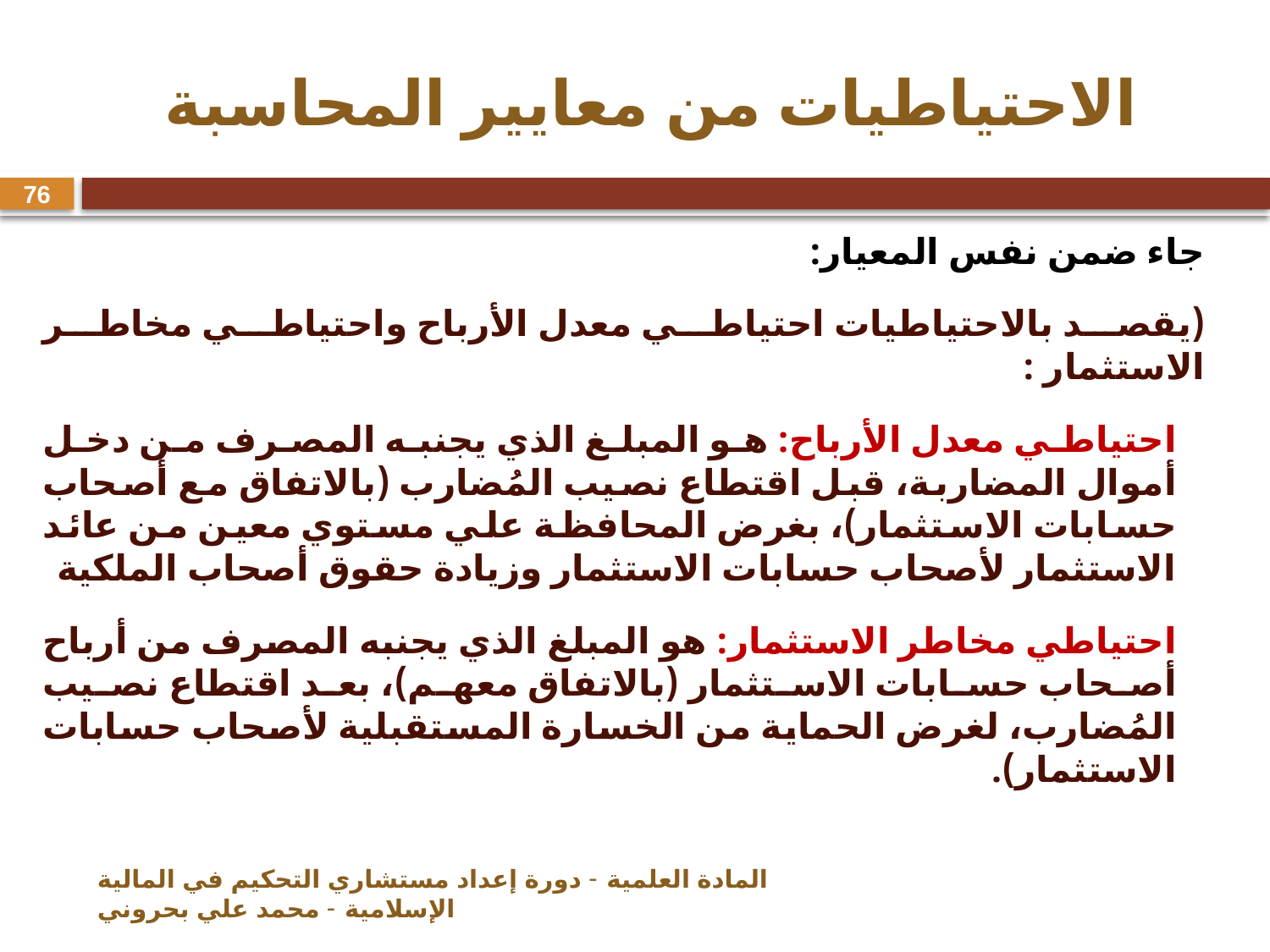

# الاحتياطيات من معايير المحاسبة
76
جاء ضمن نفس المعيار:
(يقصد بالاحتياطيات احتياطي معدل الأرباح واحتياطي مخاطر الاستثمار :
احتياطي معدل الأرباح: هو المبلغ الذي يجنبه المصرف من دخل أموال المضاربة، قبل اقتطاع نصيب المُضارب (بالاتفاق مع أصحاب حسابات الاستثمار)، بغرض المحافظة علي مستوي معين من عائد الاستثمار لأصحاب حسابات الاستثمار وزيادة حقوق أصحاب الملكية
احتياطي مخاطر الاستثمار: هو المبلغ الذي يجنبه المصرف من أرباح أصحاب حسابات الاستثمار (بالاتفاق معهم)، بعد اقتطاع نصيب المُضارب، لغرض الحماية من الخسارة المستقبلية لأصحاب حسابات الاستثمار).

المادة العلمية - دورة إعداد مستشاري التحكيم في المالية الإسلامية - محمد علي بحروني